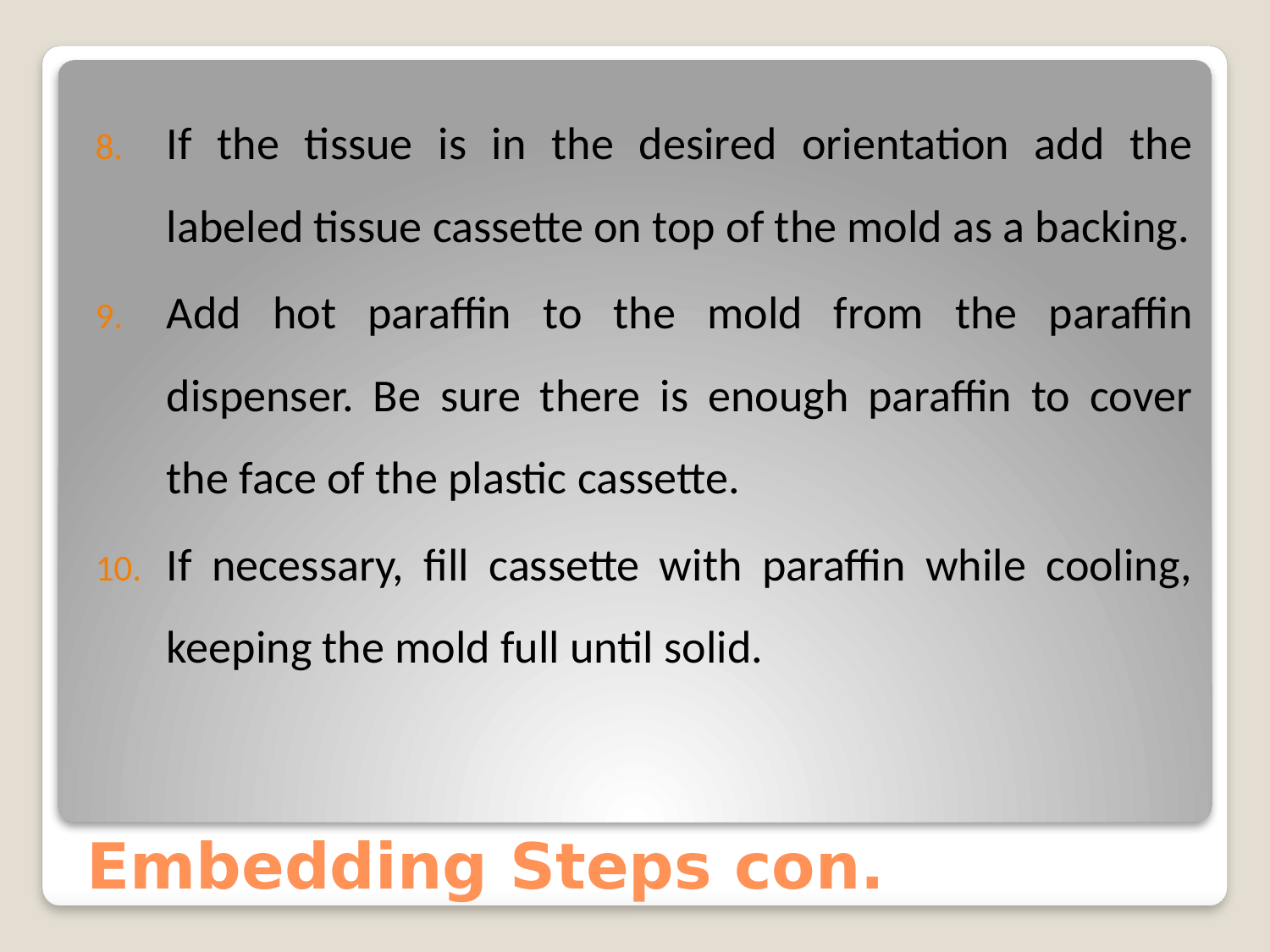

If the tissue is in the desired orientation add the labeled tissue cassette on top of the mold as a backing.
Add hot paraffin to the mold from the paraffin dispenser. Be sure there is enough paraffin to cover the face of the plastic cassette.
If necessary, fill cassette with paraffin while cooling, keeping the mold full until solid.
# Embedding Steps con.